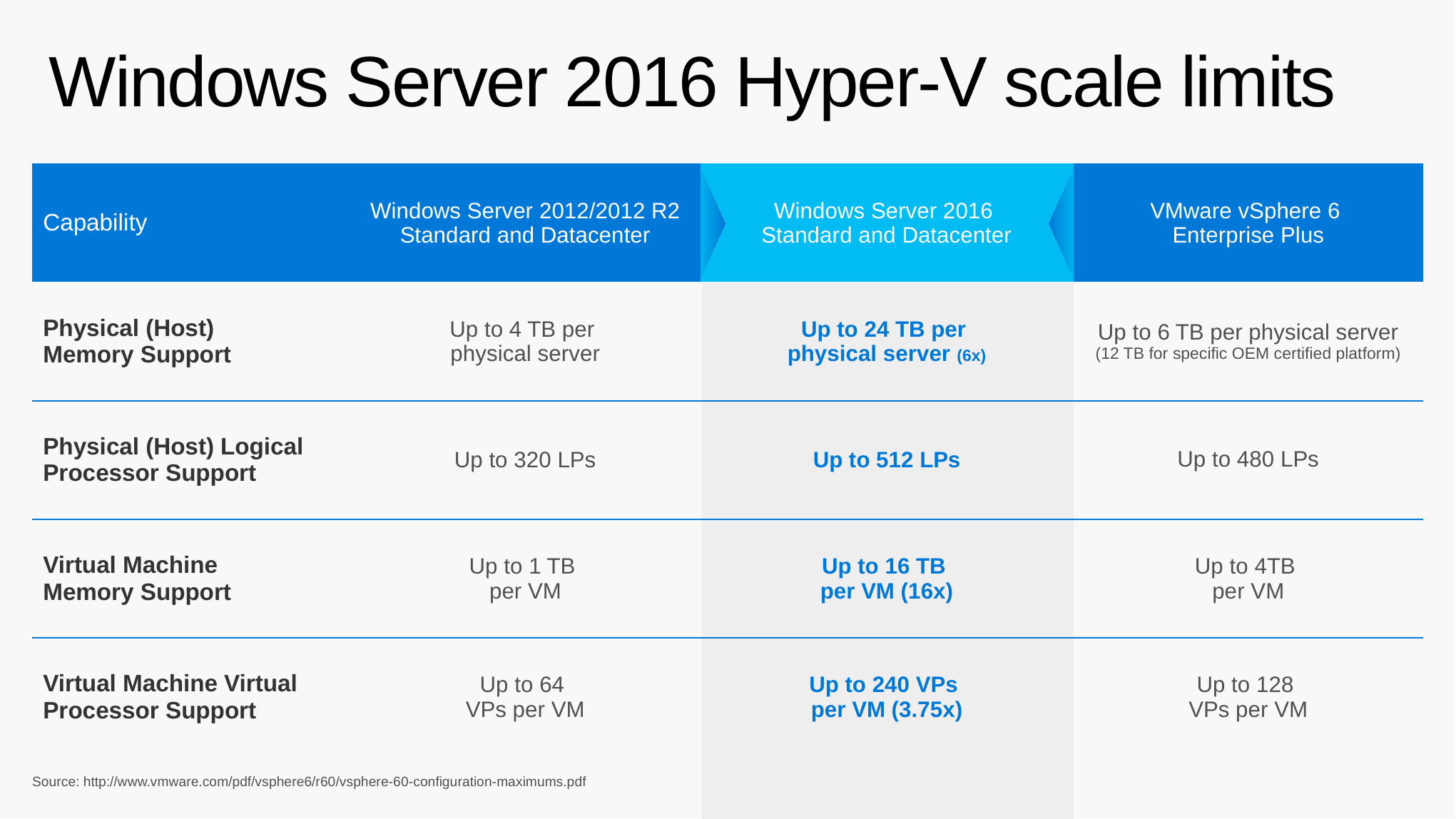

# Windows Server 2016 Hyper-V scale limits

| Capability | Windows Server 2012/2012 R2 Standard and Datacenter | Windows Server 2016 Standard and Datacenter | VMware vSphere 6 Enterprise Plus |
| --- | --- | --- | --- |
| Physical (Host) Memory Support | Up to 4 TB per physical server | Up to 24 TB per physical server (6x) | Up to 6 TB per physical server (12 TB for specific OEM certified platform) |
| Physical (Host) Logical Processor Support | Up to 320 LPs | Up to 512 LPs | Up to 480 LPs |
| Virtual Machine Memory Support | Up to 1 TB per VM | Up to 16 TB per VM (16x) | Up to 4TB per VM |
| Virtual Machine Virtual Processor Support | Up to 64 VPs per VM | Up to 240 VPs per VM (3.75x) | Up to 128 VPs per VM |

Source: http://www.vmware.com/pdf/vsphere6/r60/vsphere-60-configuration-maximums.pdf